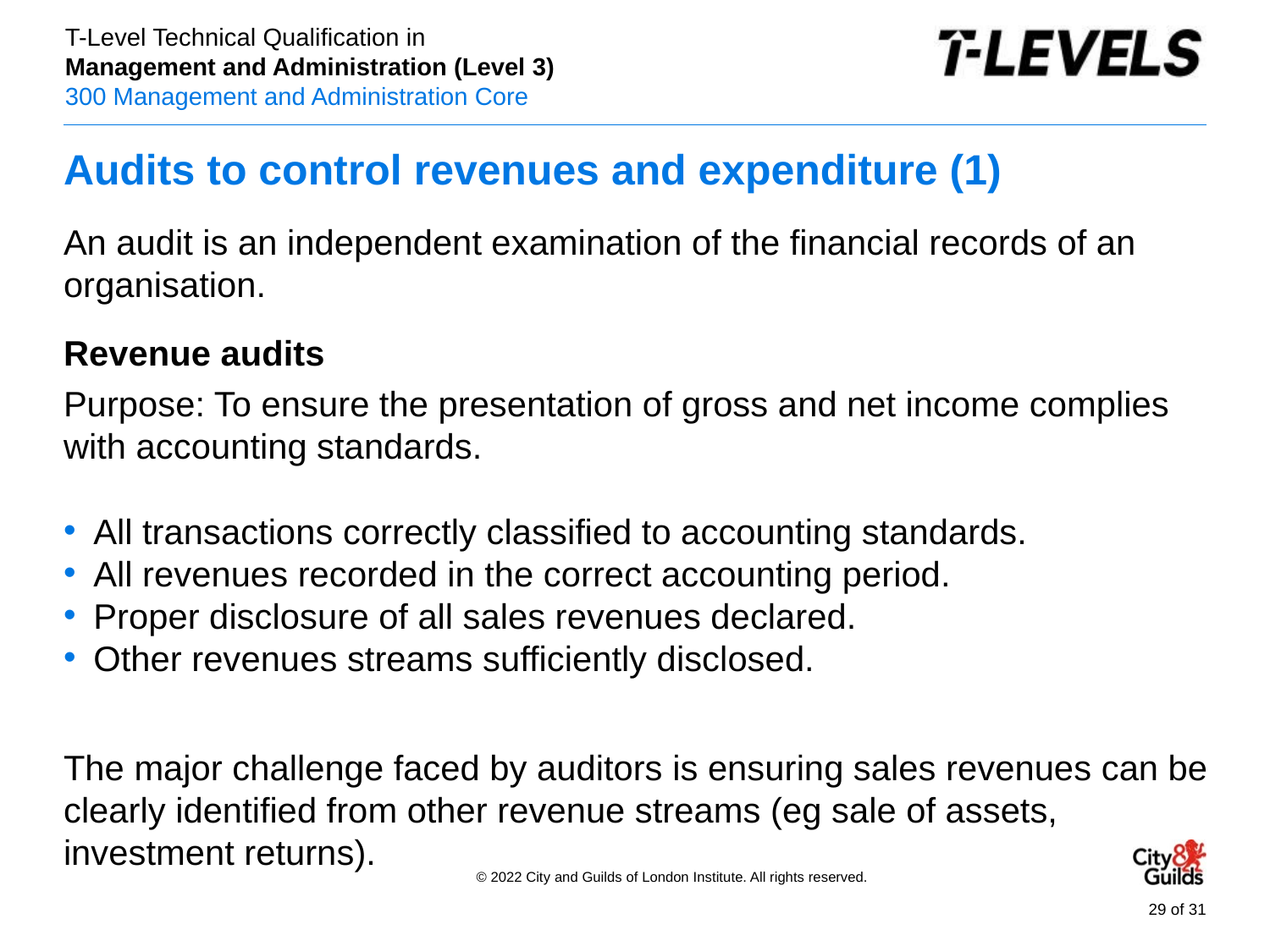

# Audits to control revenues and expenditure (1)
An audit is an independent examination of the financial records of an organisation.
Revenue audits
Purpose: To ensure the presentation of gross and net income complies with accounting standards.

All transactions correctly classified to accounting standards.
All revenues recorded in the correct accounting period.
Proper disclosure of all sales revenues declared.
Other revenues streams sufficiently disclosed.

The major challenge faced by auditors is ensuring sales revenues can be clearly identified from other revenue streams (eg sale of assets, investment returns).